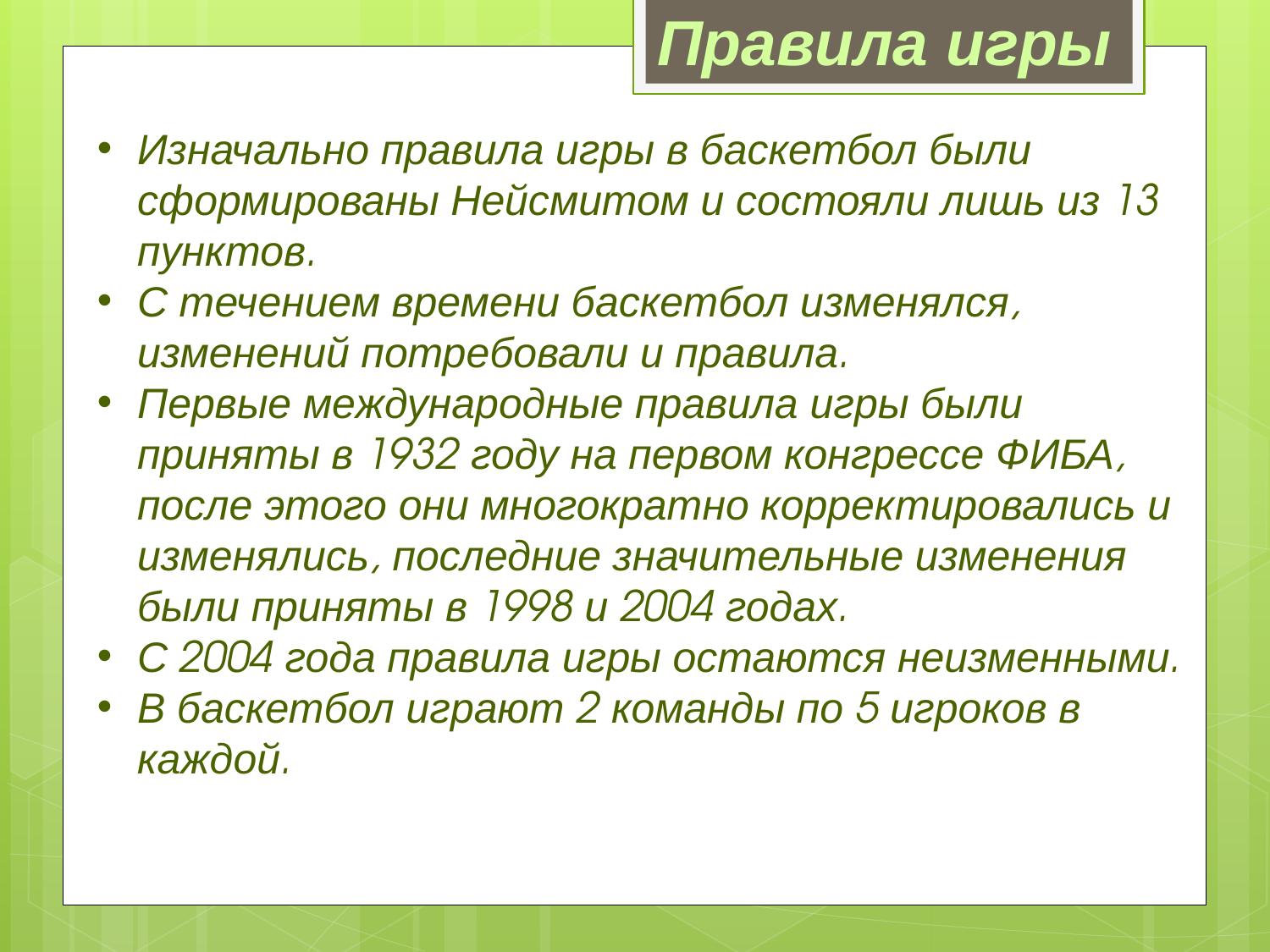

Правила игры
Изначально правила игры в баскетбол были сформированы Нейсмитом и состояли лишь из 13 пунктов.
С течением времени баскетбол изменялся, изменений потребовали и правила.
Первые международные правила игры были приняты в 1932 году на первом конгрессе ФИБА, после этого они многократно корректировались и изменялись, последние значительные изменения были приняты в 1998 и 2004 годах.
С 2004 года правила игры остаются неизменными.
В баскетбол играют 2 команды по 5 игроков в каждой.